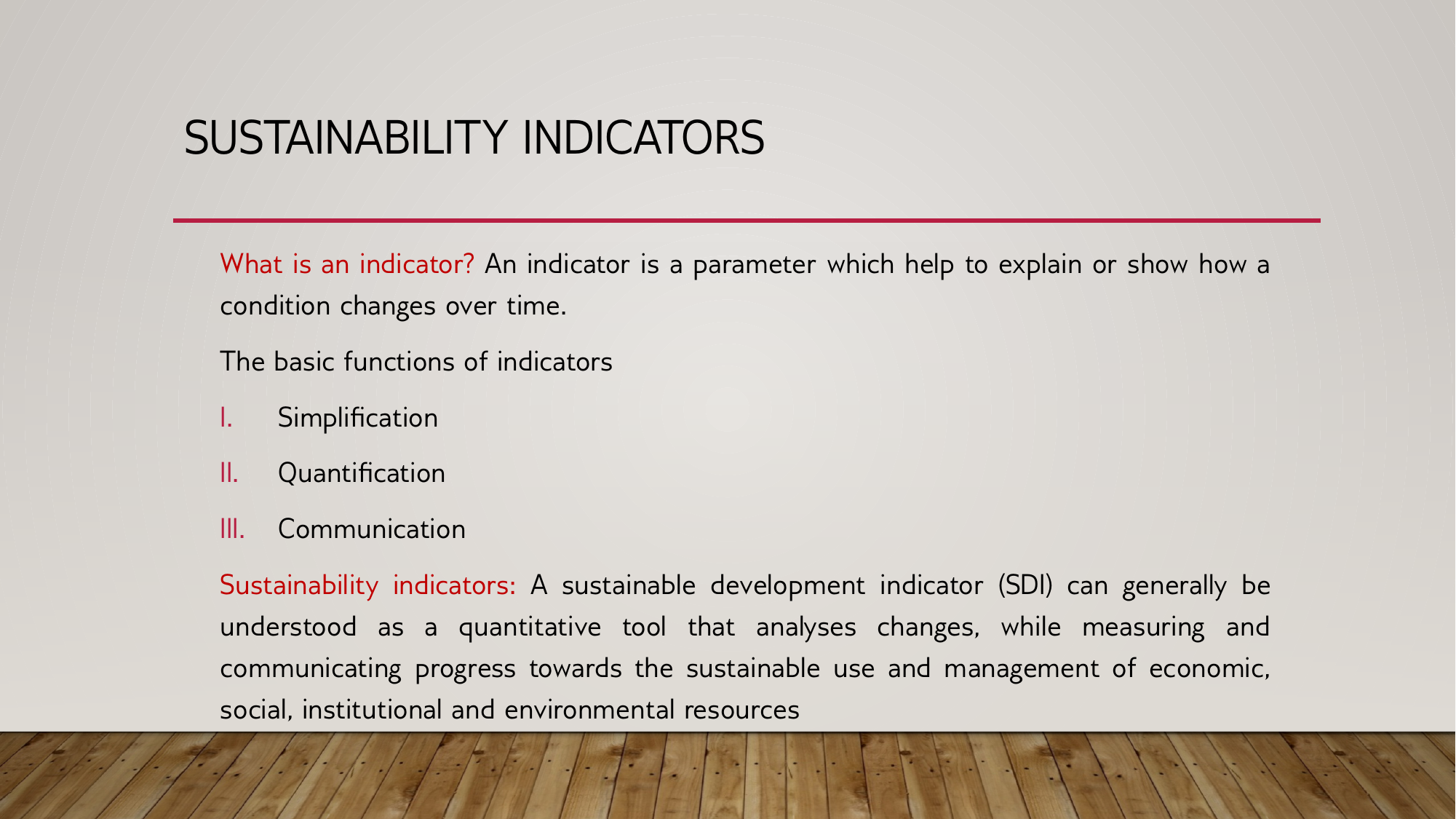

# Sustainability indicators
What is an indicator? An indicator is a parameter which help to explain or show how a condition changes over time.
The basic functions of indicators
Simplification
Quantification
Communication
Sustainability indicators: A sustainable development indicator (SDI) can generally be understood as a quantitative tool that analyses changes, while measuring and communicating progress towards the sustainable use and management of economic, social, institutional and environmental resources